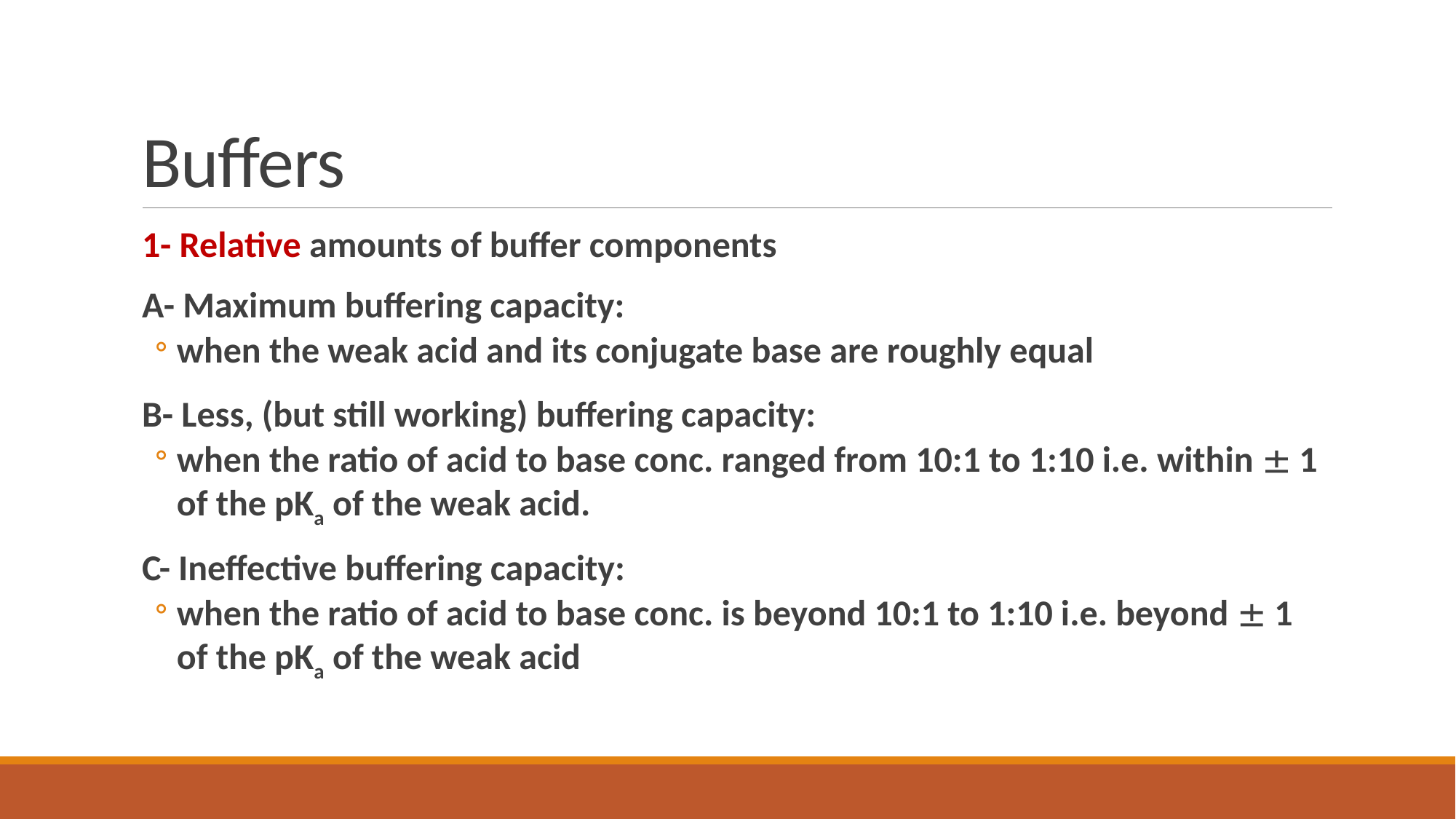

# Buffers
1- Relative amounts of buffer components
A- Maximum buffering capacity:
when the weak acid and its conjugate base are roughly equal
B- Less, (but still working) buffering capacity:
when the ratio of acid to base conc. ranged from 10:1 to 1:10 i.e. within ± 1 of the pKa of the weak acid.
C- Ineffective buffering capacity:
when the ratio of acid to base conc. is beyond 10:1 to 1:10 i.e. beyond ± 1 of the pKa of the weak acid